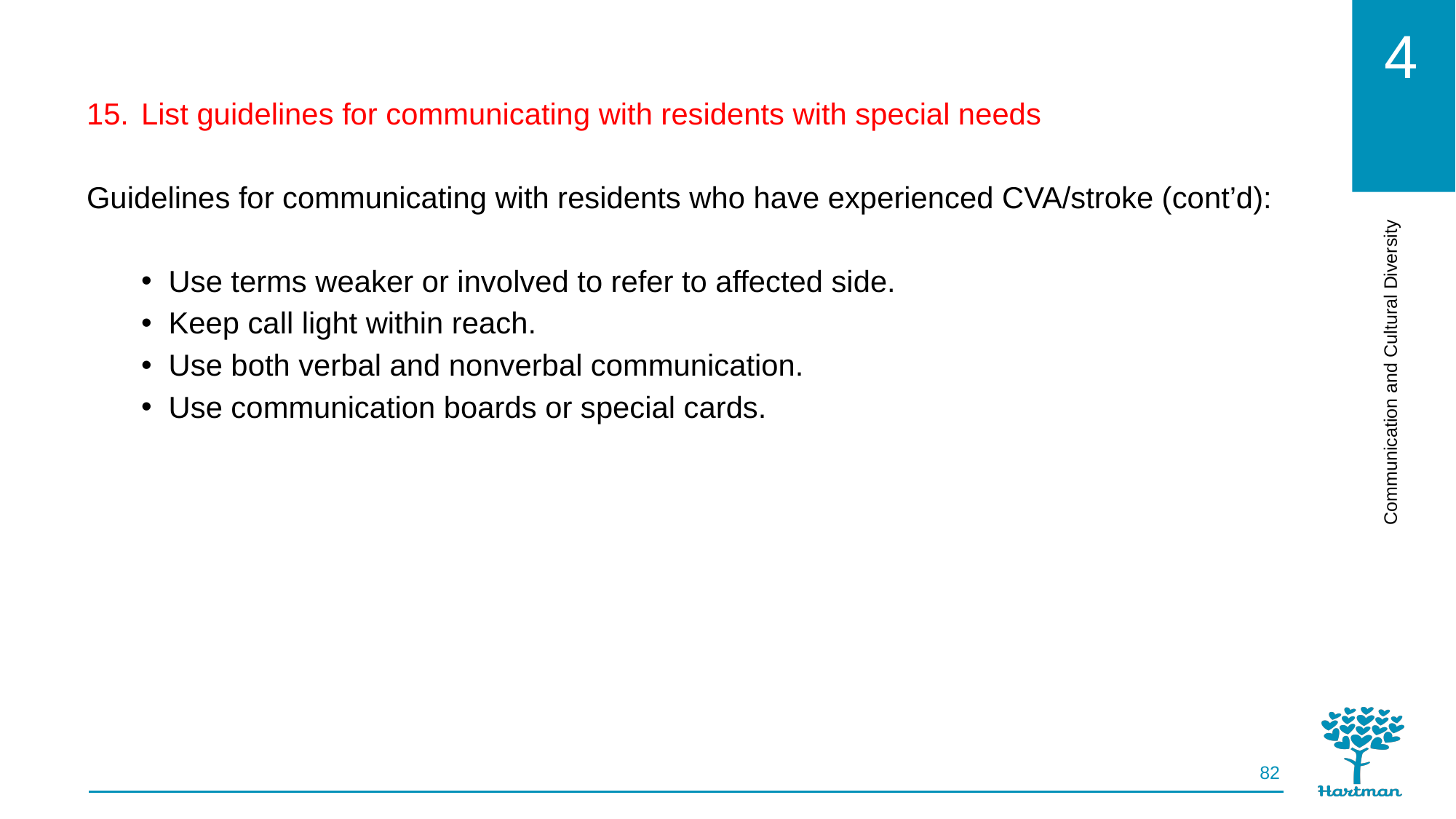

List guidelines for communicating with residents with special needs

Guidelines for communicating with residents who have experienced CVA/stroke (cont’d):

Use terms weaker or involved to refer to affected side.
Keep call light within reach.
Use both verbal and nonverbal communication.
Use communication boards or special cards.

82